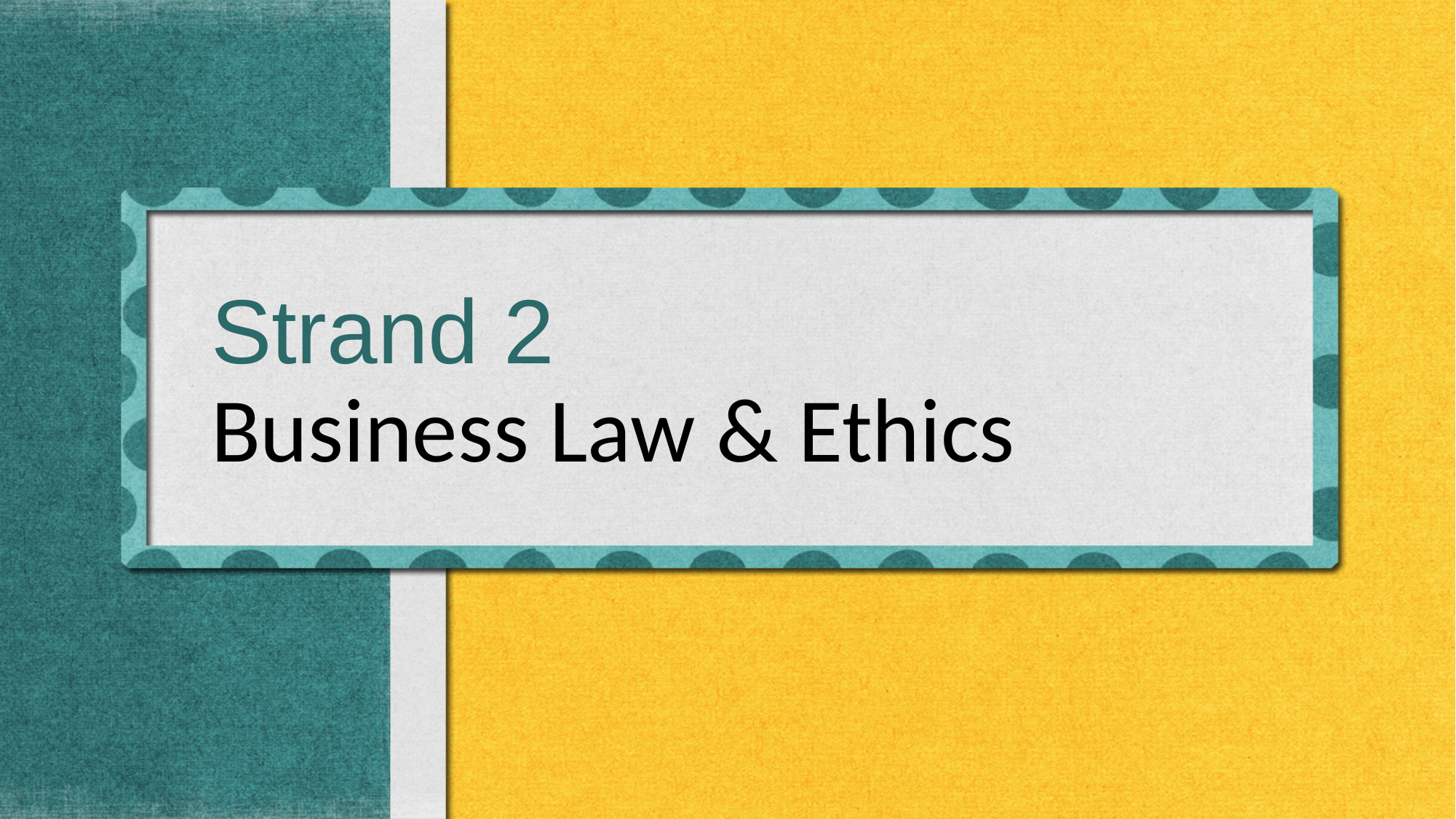

# Strand 2 Business Law & Ethics